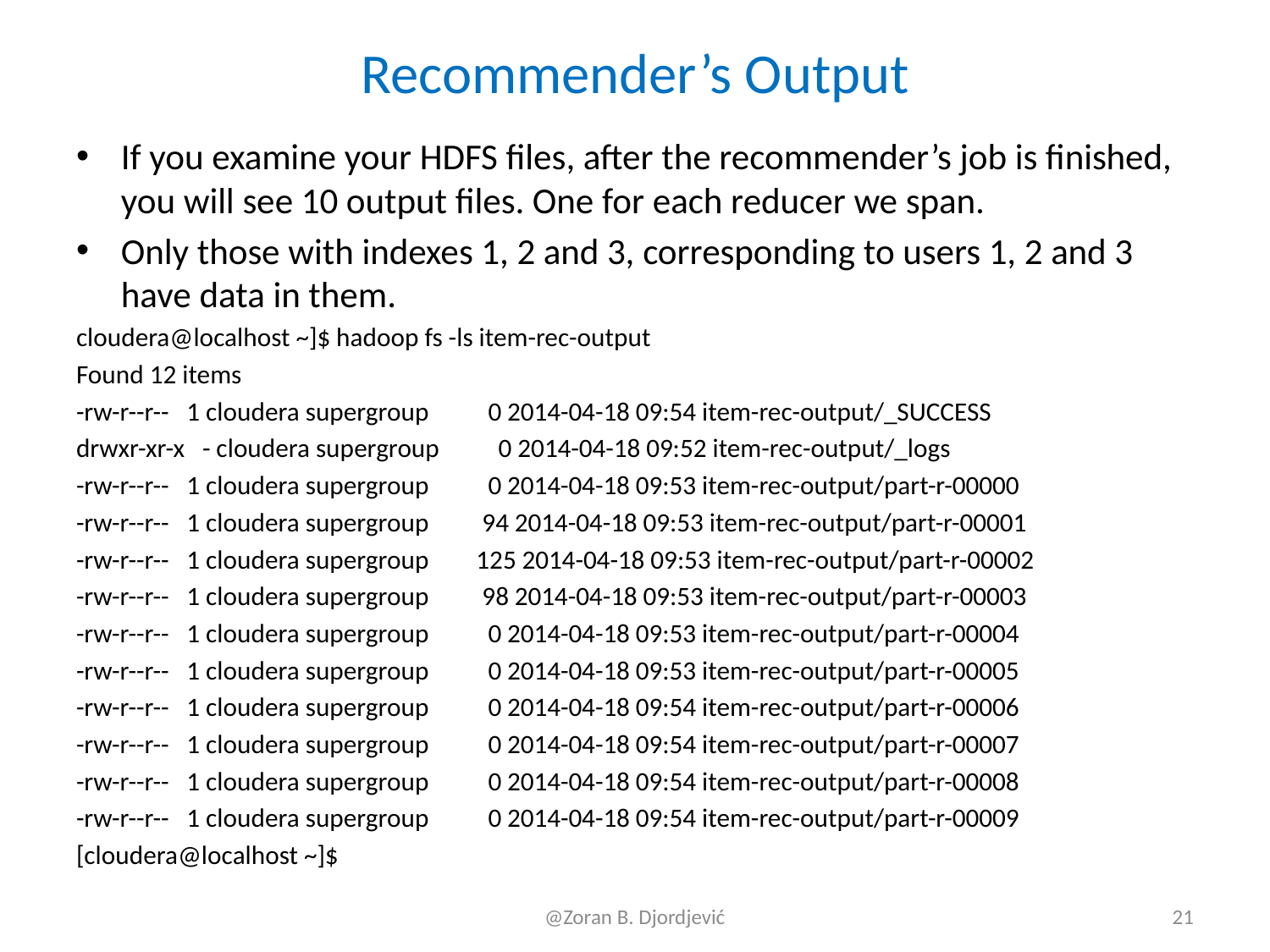

# Recommender’s Output
If you examine your HDFS files, after the recommender’s job is finished, you will see 10 output files. One for each reducer we span.
Only those with indexes 1, 2 and 3, corresponding to users 1, 2 and 3 have data in them.
cloudera@localhost ~]$ hadoop fs -ls item-rec-output
Found 12 items
-rw-r--r--   1 cloudera supergroup          0 2014-04-18 09:54 item-rec-output/_SUCCESS
drwxr-xr-x   - cloudera supergroup          0 2014-04-18 09:52 item-rec-output/_logs
-rw-r--r--   1 cloudera supergroup          0 2014-04-18 09:53 item-rec-output/part-r-00000
-rw-r--r--   1 cloudera supergroup         94 2014-04-18 09:53 item-rec-output/part-r-00001
-rw-r--r--   1 cloudera supergroup        125 2014-04-18 09:53 item-rec-output/part-r-00002
-rw-r--r--   1 cloudera supergroup         98 2014-04-18 09:53 item-rec-output/part-r-00003
-rw-r--r--   1 cloudera supergroup          0 2014-04-18 09:53 item-rec-output/part-r-00004
-rw-r--r--   1 cloudera supergroup          0 2014-04-18 09:53 item-rec-output/part-r-00005
-rw-r--r--   1 cloudera supergroup          0 2014-04-18 09:54 item-rec-output/part-r-00006
-rw-r--r--   1 cloudera supergroup          0 2014-04-18 09:54 item-rec-output/part-r-00007
-rw-r--r--   1 cloudera supergroup          0 2014-04-18 09:54 item-rec-output/part-r-00008
-rw-r--r--   1 cloudera supergroup          0 2014-04-18 09:54 item-rec-output/part-r-00009
[cloudera@localhost ~]$

@Zoran B. Djordjević
21